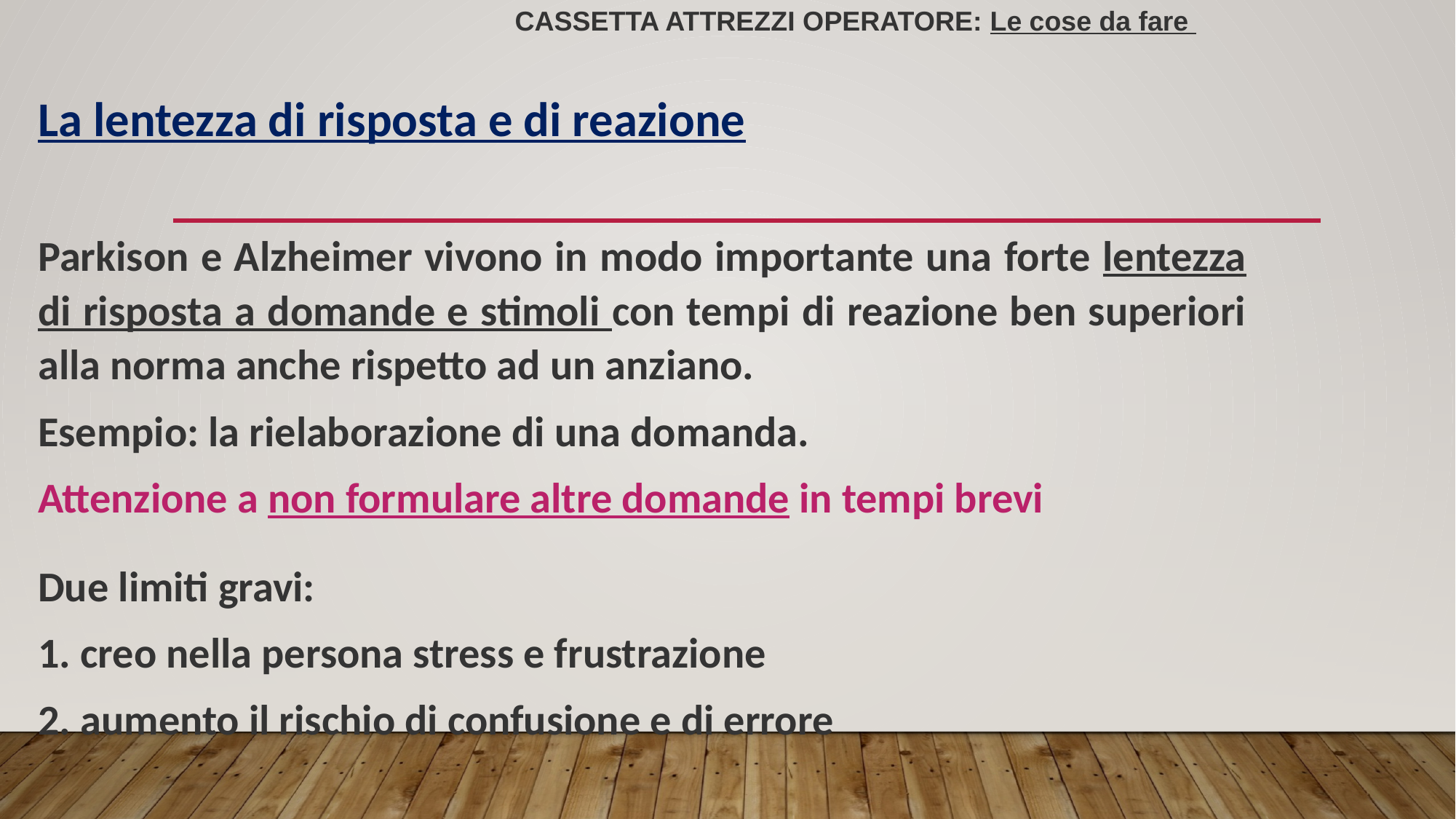

CASSETTA ATTREZZI OPERATORE: Le cose da fare
La lentezza di risposta e di reazione

Parkison e Alzheimer vivono in modo importante una forte lentezza di risposta a domande e stimoli con tempi di reazione ben superiori alla norma anche rispetto ad un anziano.
Esempio: la rielaborazione di una domanda.
Attenzione a non formulare altre domande in tempi brevi

Due limiti gravi:
1. creo nella persona stress e frustrazione
2. aumento il rischio di confusione e di errore